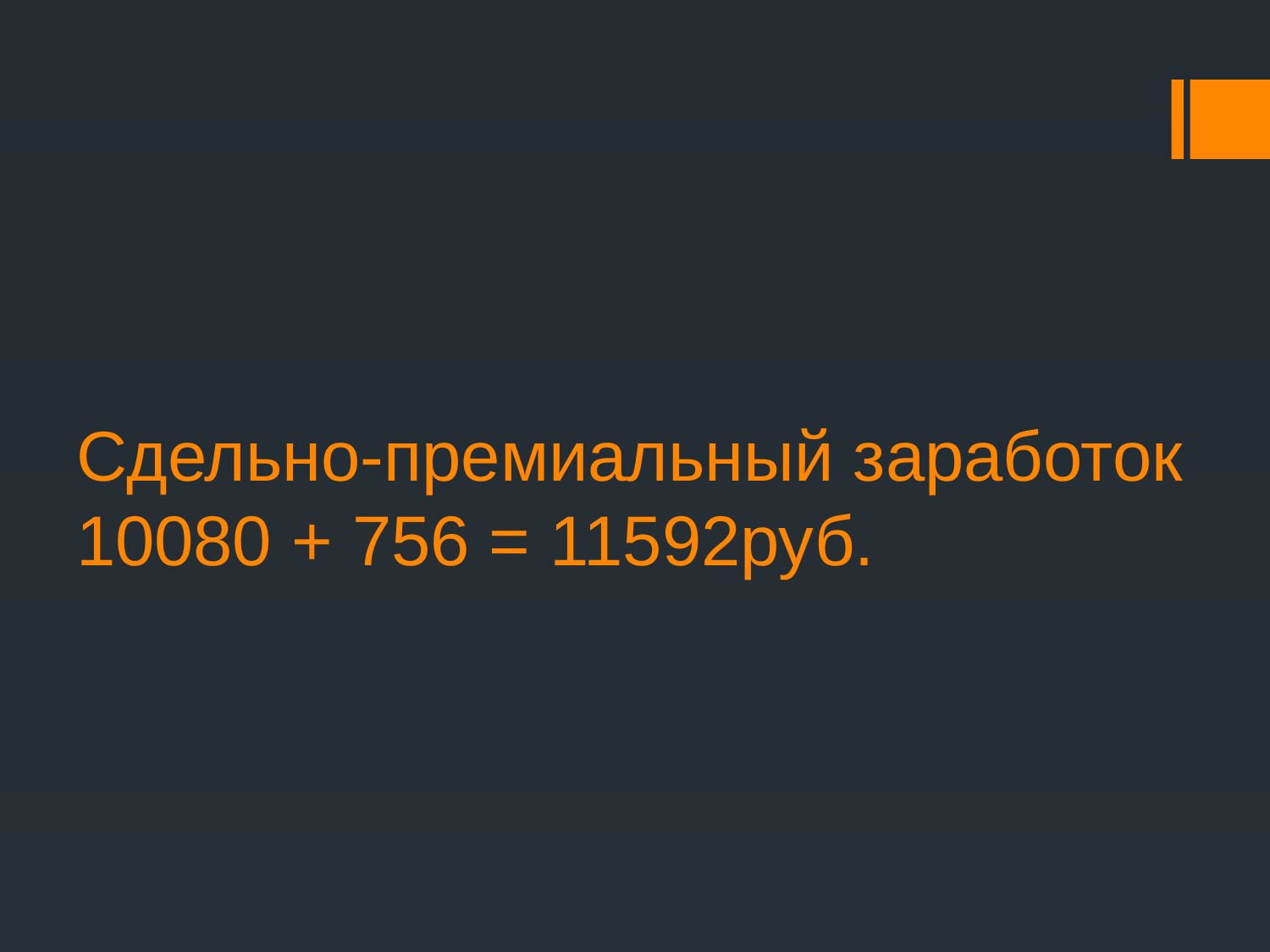

# Сдельно-премиальный заработок 10080 + 756 = 11592руб.